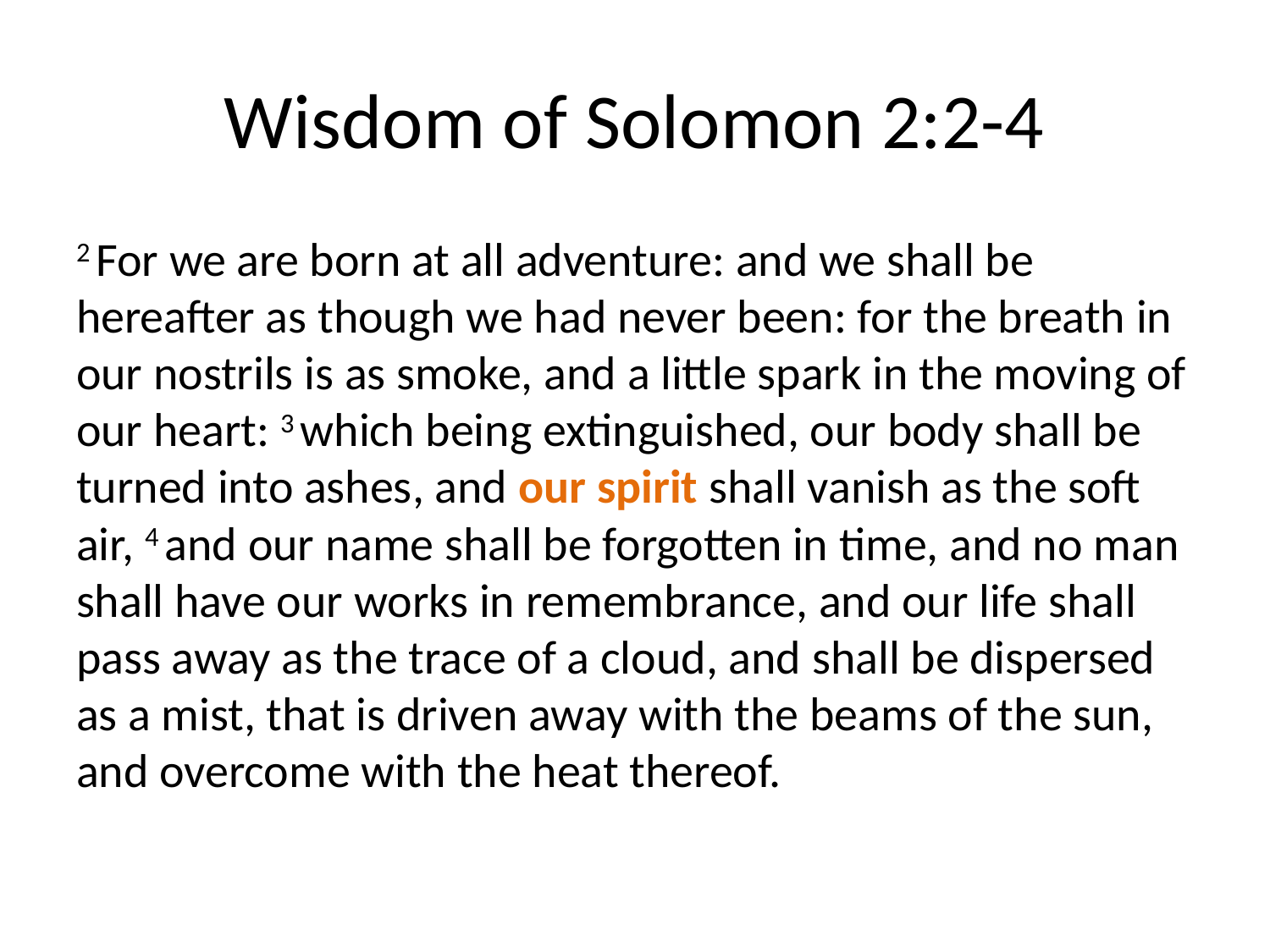

# Wisdom of Solomon 2:2-4
2 For we are born at all adventure: and we shall be hereafter as though we had never been: for the breath in our nostrils is as smoke, and a little spark in the moving of our heart: 3 which being extinguished, our body shall be turned into ashes, and our spirit shall vanish as the soft air, 4 and our name shall be forgotten in time, and no man shall have our works in remembrance, and our life shall pass away as the trace of a cloud, and shall be dispersed as a mist, that is driven away with the beams of the sun, and overcome with the heat thereof.